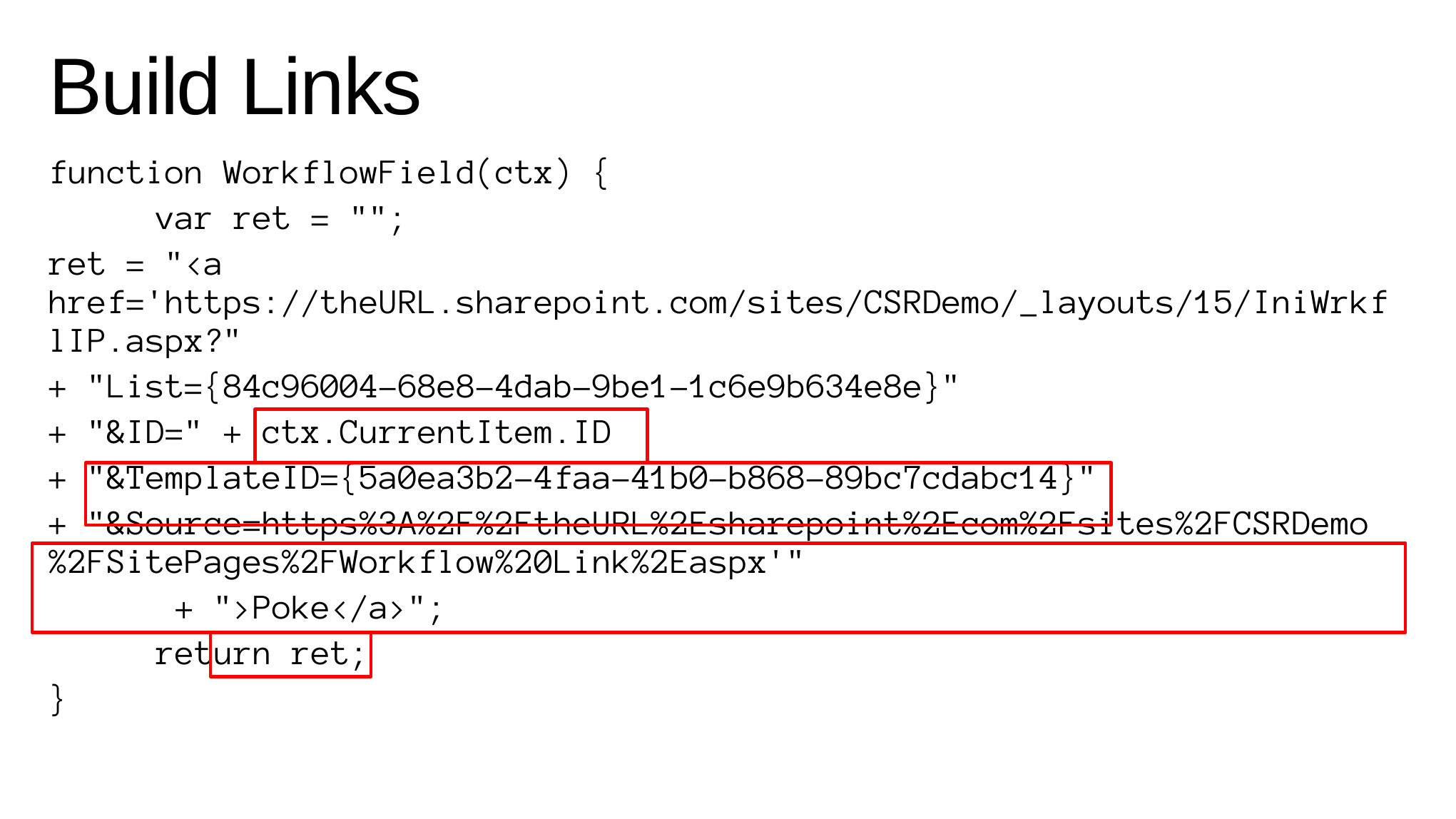

# Build Links
function WorkflowField(ctx) {
	var ret = "";
ret = "<a href='https://theURL.sharepoint.com/sites/CSRDemo/_layouts/15/IniWrkflIP.aspx?"
+ "List={84c96004-68e8-4dab-9be1-1c6e9b634e8e}"
+ "&ID=" + ctx.CurrentItem.ID
+ "&TemplateID={5a0ea3b2-4faa-41b0-b868-89bc7cdabc14}"
+ "&Source=https%3A%2F%2FtheURL%2Esharepoint%2Ecom%2Fsites%2FCSRDemo%2FSitePages%2FWorkflow%20Link%2Easpx'"
	 + ">Poke</a>";
	return ret;
}